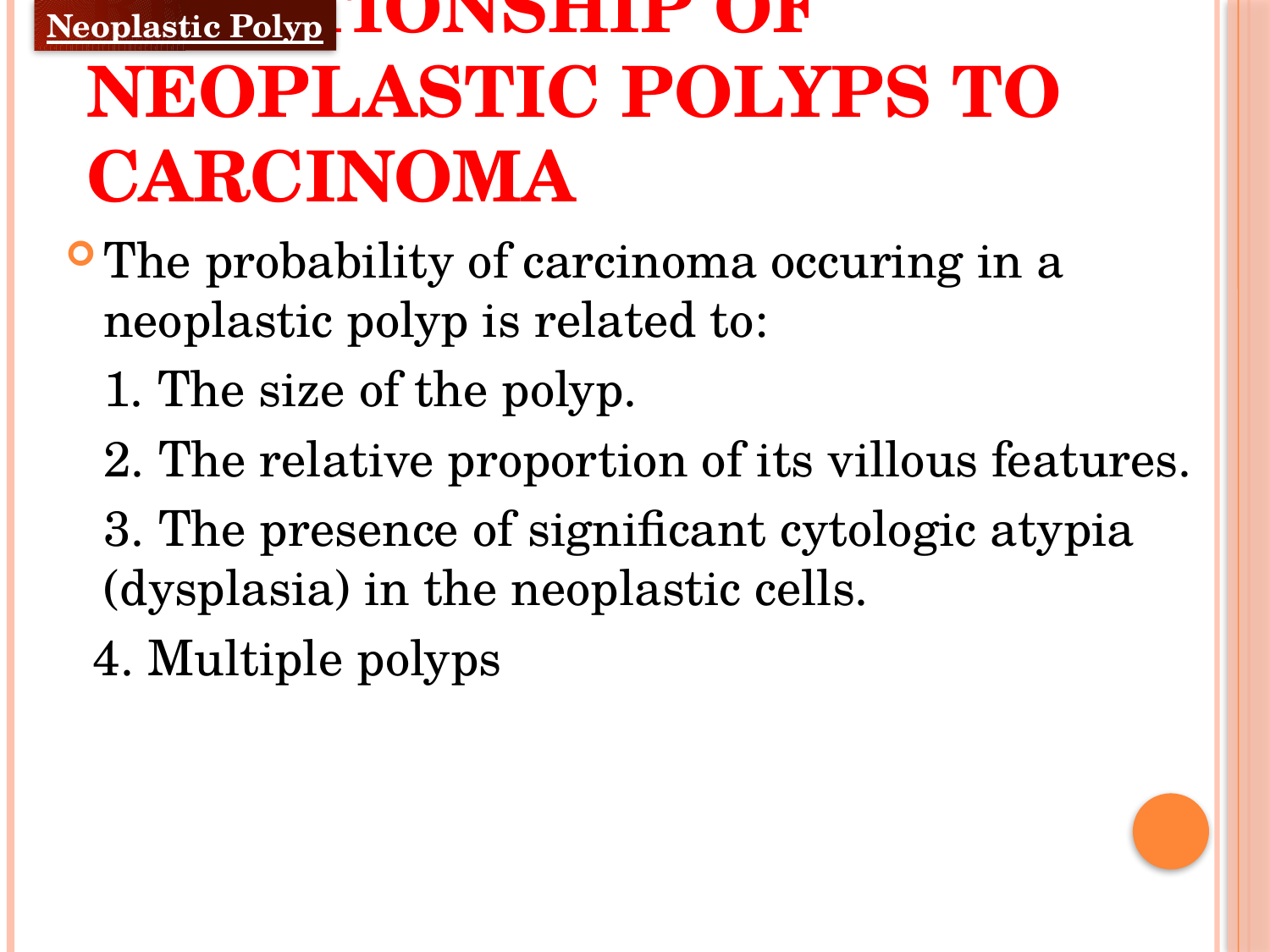

Neoplastic Polyp
# Relationship of Neoplastic Polyps to Carcinoma
The probability of carcinoma occuring in a neoplastic polyp is related to:
	1. The size of the polyp.
 	2. The relative proportion of its villous features.
	3. The presence of significant cytologic atypia (dysplasia) in the neoplastic cells.
  4. Multiple polyps